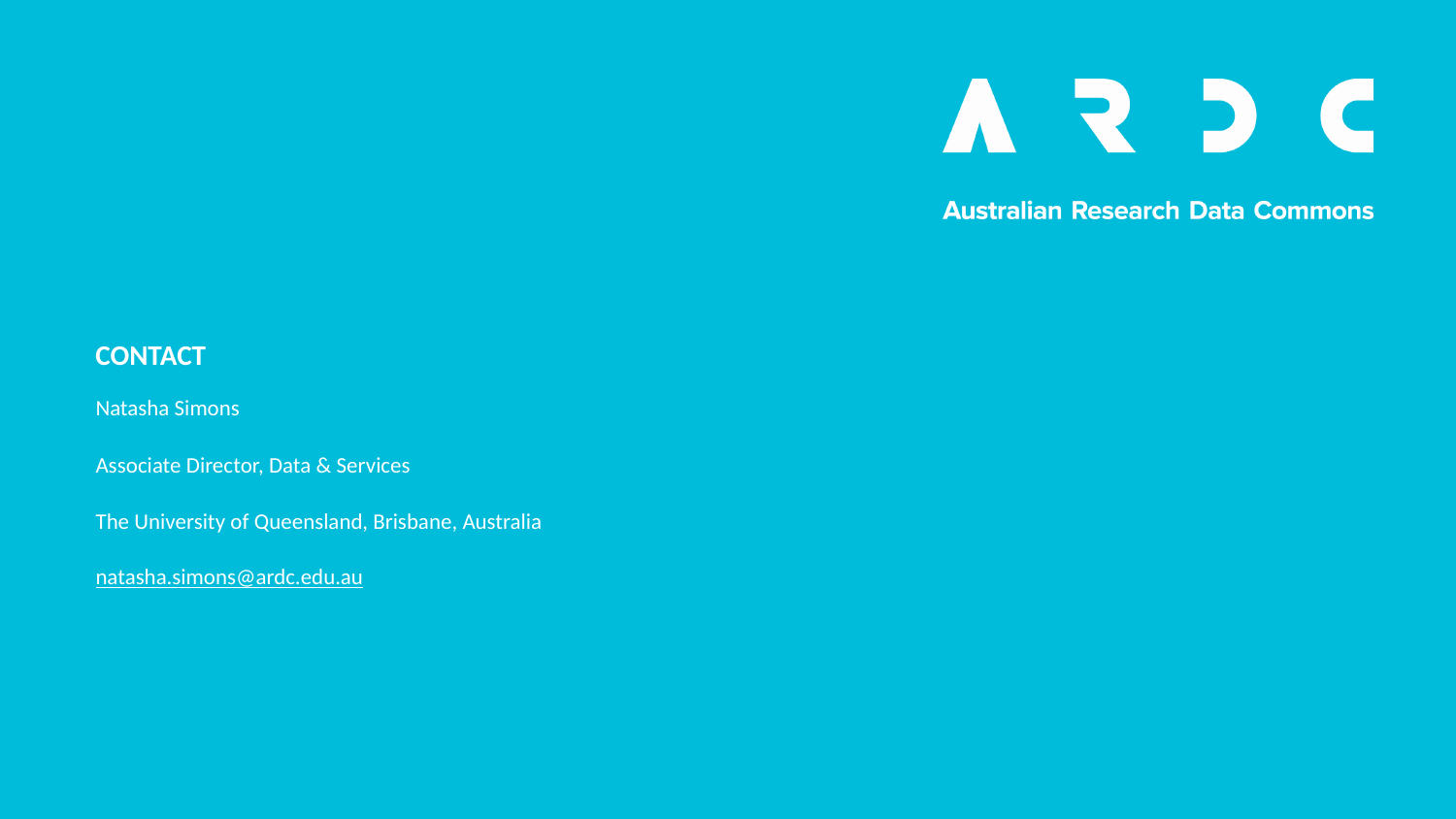

Natasha Simons
Associate Director, Data & Services
The University of Queensland, Brisbane, Australia
natasha.simons@ardc.edu.au